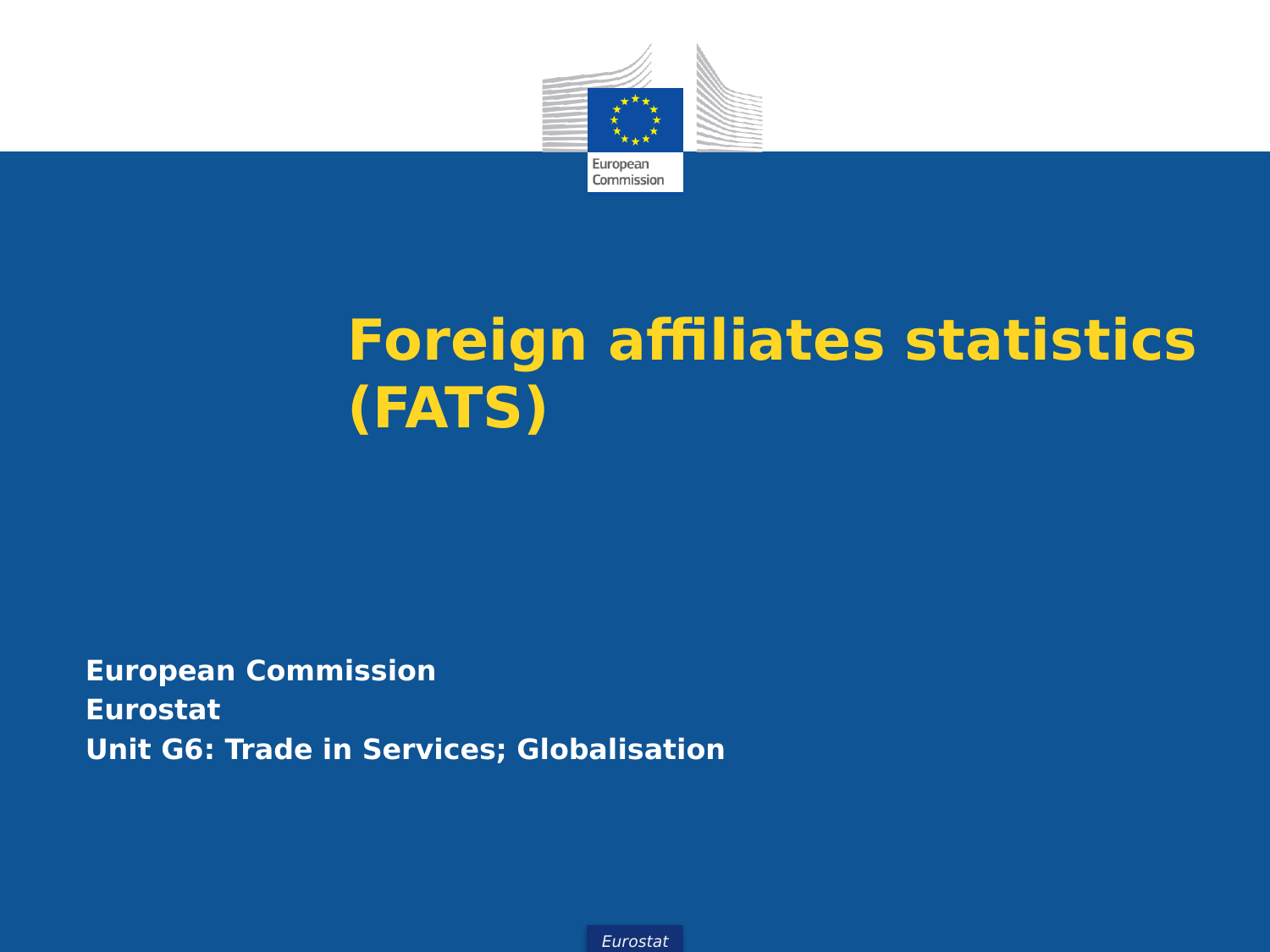

# Foreign affiliates statistics (FATS)
European Commission
Eurostat
Unit G6: Trade in Services; Globalisation